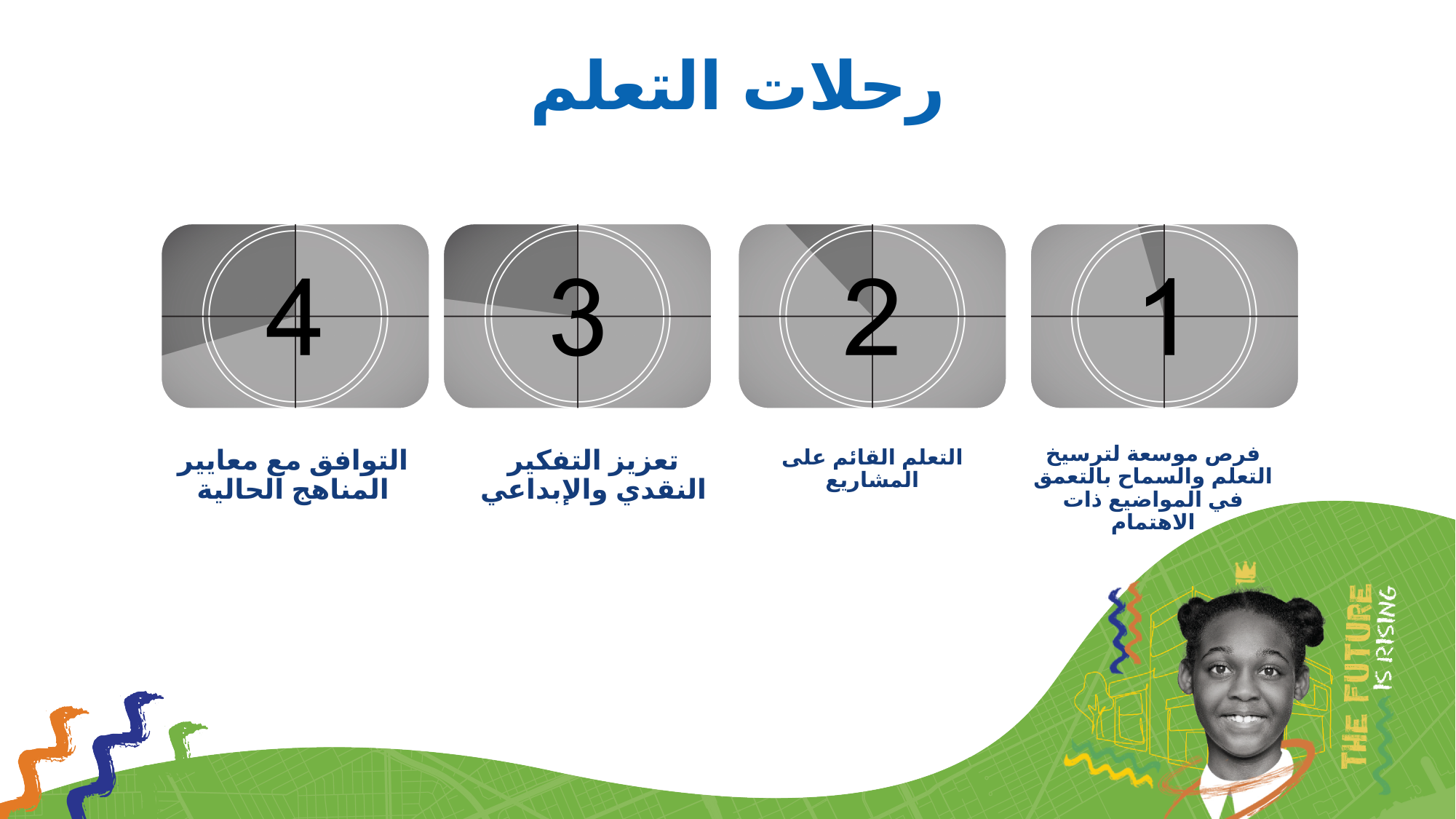

# رحلات التعلم
فرص موسعة لترسيخ التعلم والسماح بالتعمق في المواضيع ذات الاهتمام
التعلم القائم على المشاريع
تعزيز التفكير النقدي والإبداعي
التوافق مع معايير المناهج الحالية